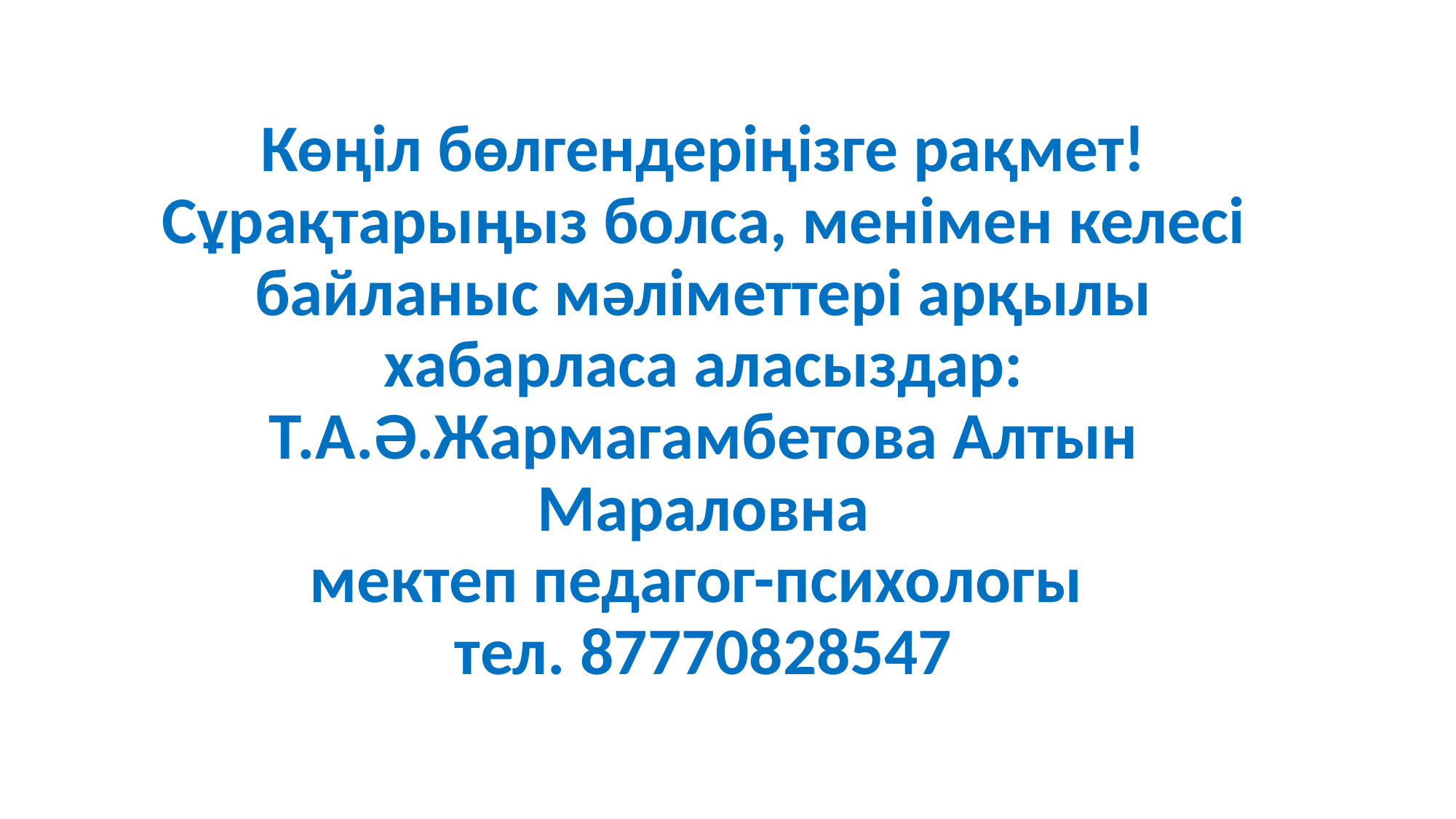

# Көңіл бөлгендеріңізге рақмет! Сұрақтарыңыз болса, менімен келесі байланыс мәліметтері арқылы хабарласа аласыздар: Т.А.Ә.Жармагамбетова Алтын Мараловна мектеп педагог-психологы тел. 87770828547